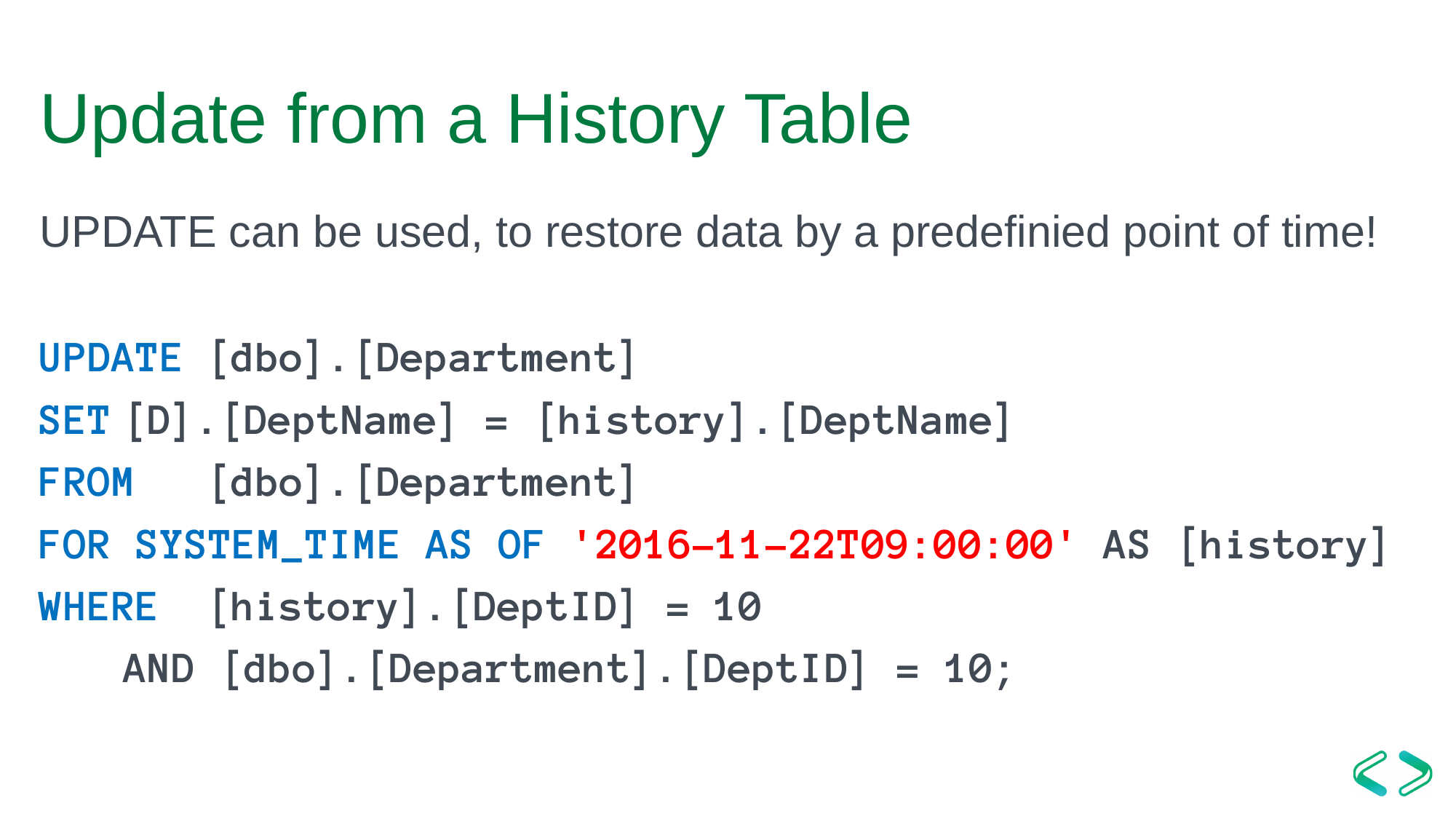

# Update from a History Table
UPDATE can be used, to restore data by a predefinied point of time!

UPDATE	[dbo].[Department]
SET		[D].[DeptName] = [history].[DeptName]
FROM		[dbo].[Department]
FOR SYSTEM_TIME AS OF '2016-11-22T09:00:00' AS [history]
WHERE		[history].[DeptID] = 10
		AND [dbo].[Department].[DeptID] = 10;